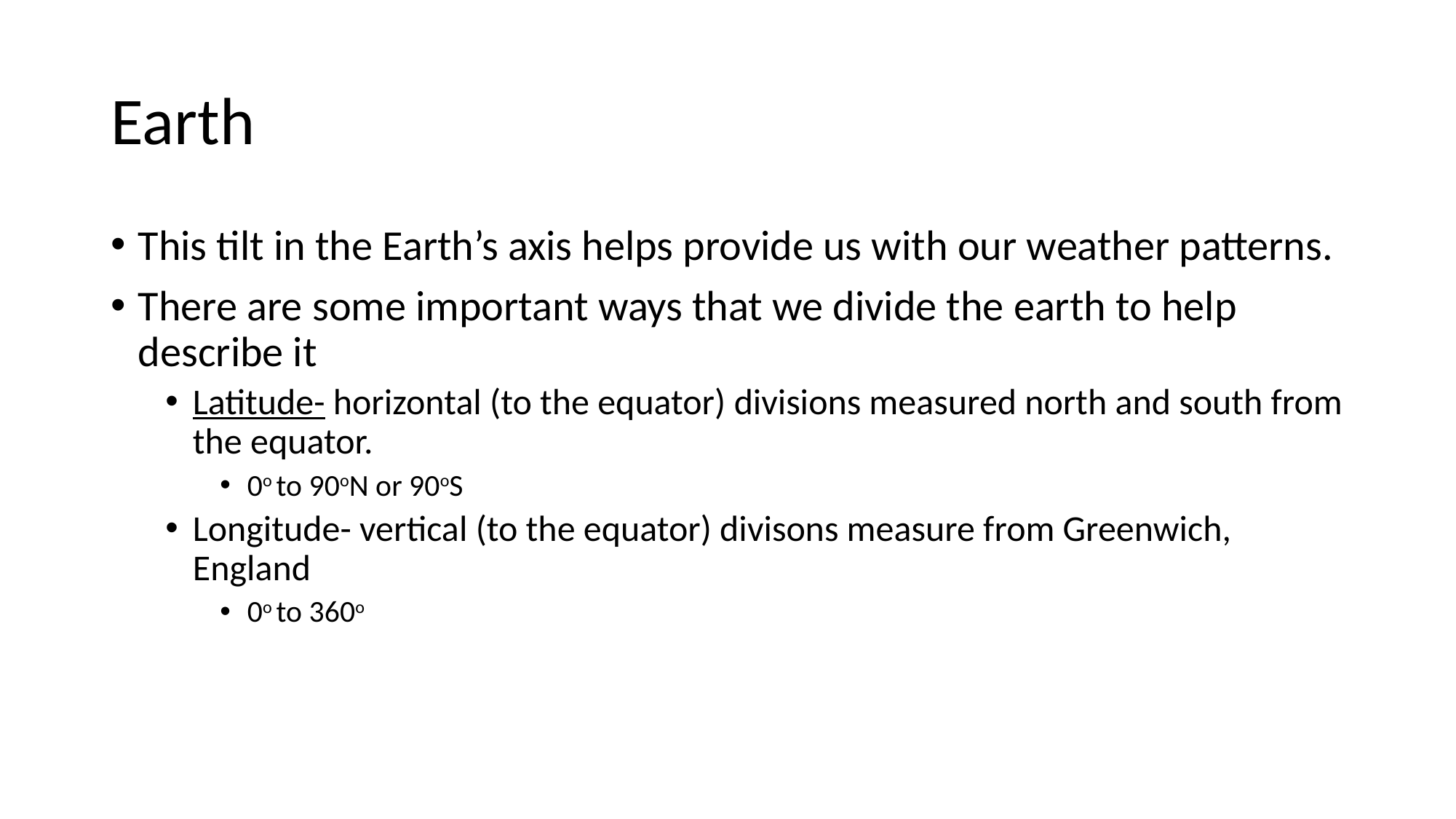

# Earth
This tilt in the Earth’s axis helps provide us with our weather patterns.
There are some important ways that we divide the earth to help describe it
Latitude- horizontal (to the equator) divisions measured north and south from the equator.
0o to 90oN or 90oS
Longitude- vertical (to the equator) divisons measure from Greenwich, England
0o to 360o